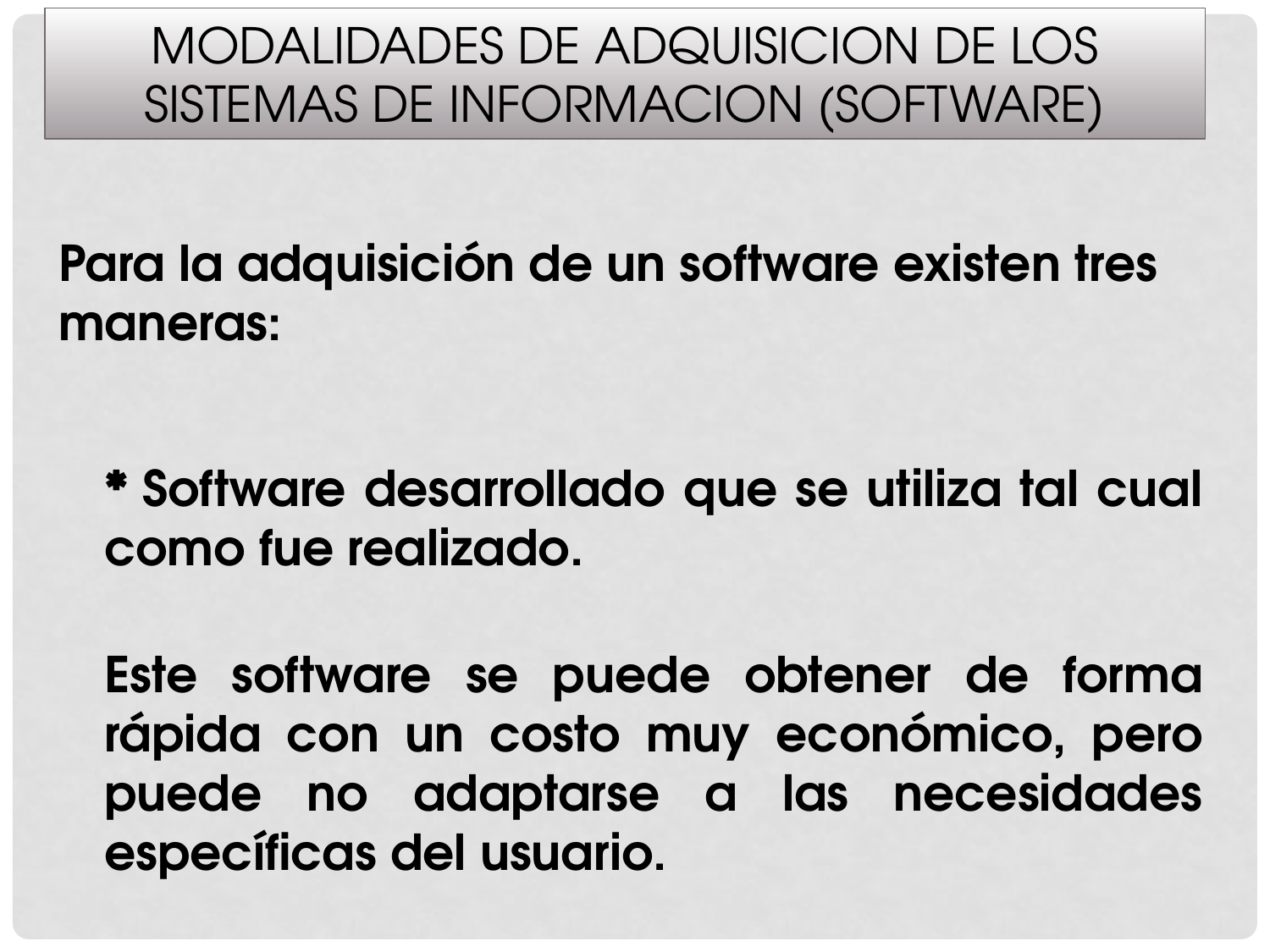

MODALIDADES DE ADQUISICION DE LOS SISTEMAS DE INFORMACION (SOFTWARE)
Para la adquisición de un software existen tres maneras:
* Software desarrollado que se utiliza tal cual como fue realizado.

Este software se puede obtener de forma rápida con un costo muy económico, pero puede no adaptarse a las necesidades específicas del usuario.